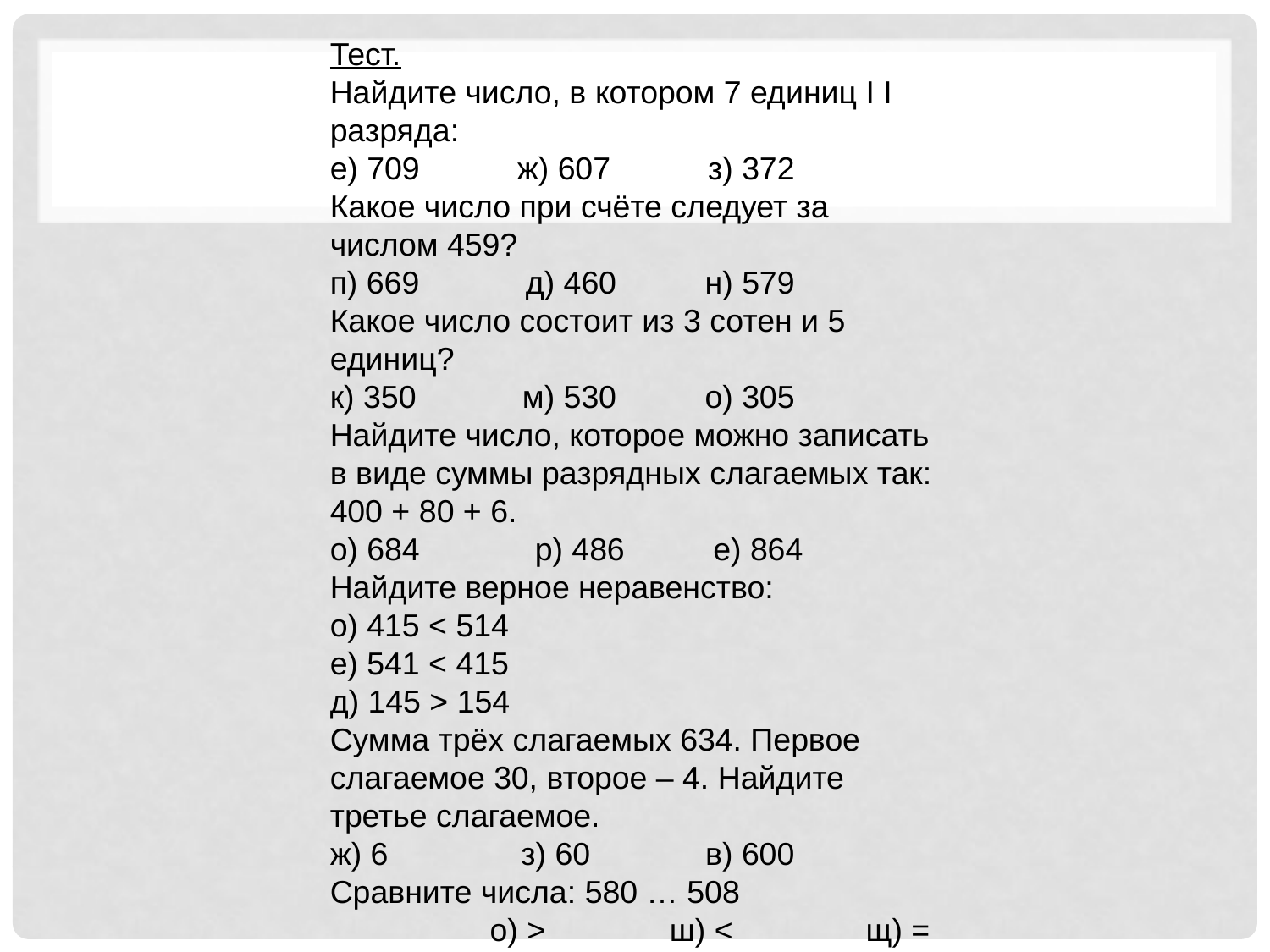

Тест.
Найдите число, в котором 7 единиц I I разряда:
е) 709           ж) 607           з) 372
Какое число при счёте следует за числом 459?
п) 669            д) 460          н) 579
Какое число состоит из 3 сотен и 5 единиц?
к) 350            м) 530          о) 305
Найдите число, которое можно записать в виде суммы разрядных слагаемых так: 400 + 80 + 6.
о) 684             р) 486          е) 864
Найдите верное неравенство:
о) 415 < 514
е) 541 < 415
д) 145 > 154
Сумма трёх слагаемых 634. Первое слагаемое 30, второе – 4. Найдите третье слагаемое.
ж) 6               з) 60             в) 600
Сравните числа: 580 … 508
                  о) >              ш) <               щ) =
#